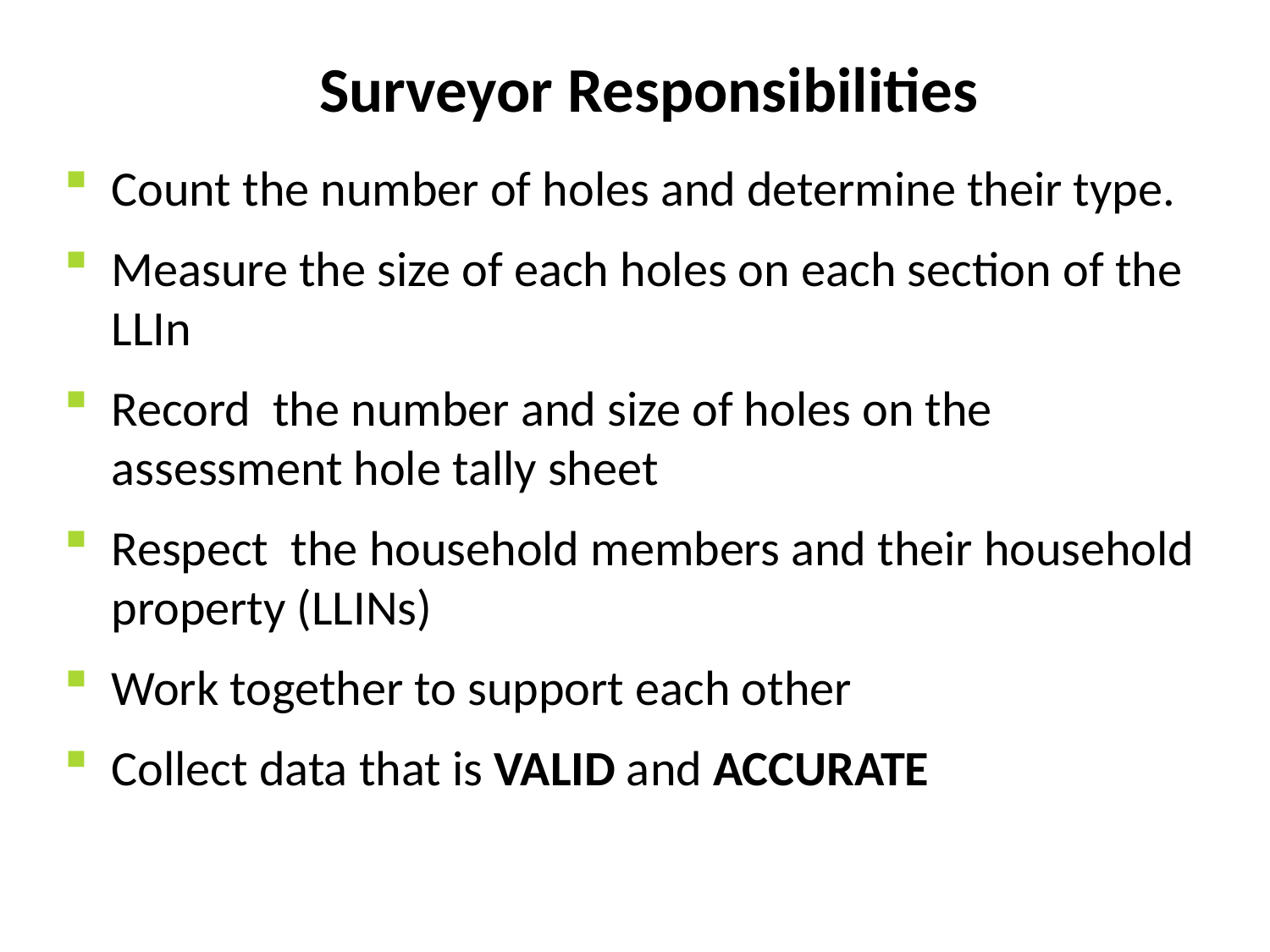

# Surveyor Responsibilities
Count the number of holes and determine their type.
Measure the size of each holes on each section of the LLIn
Record  the number and size of holes on the assessment hole tally sheet
Respect  the household members and their household property (LLINs)
Work together to support each other
Collect data that is VALID and ACCURATE